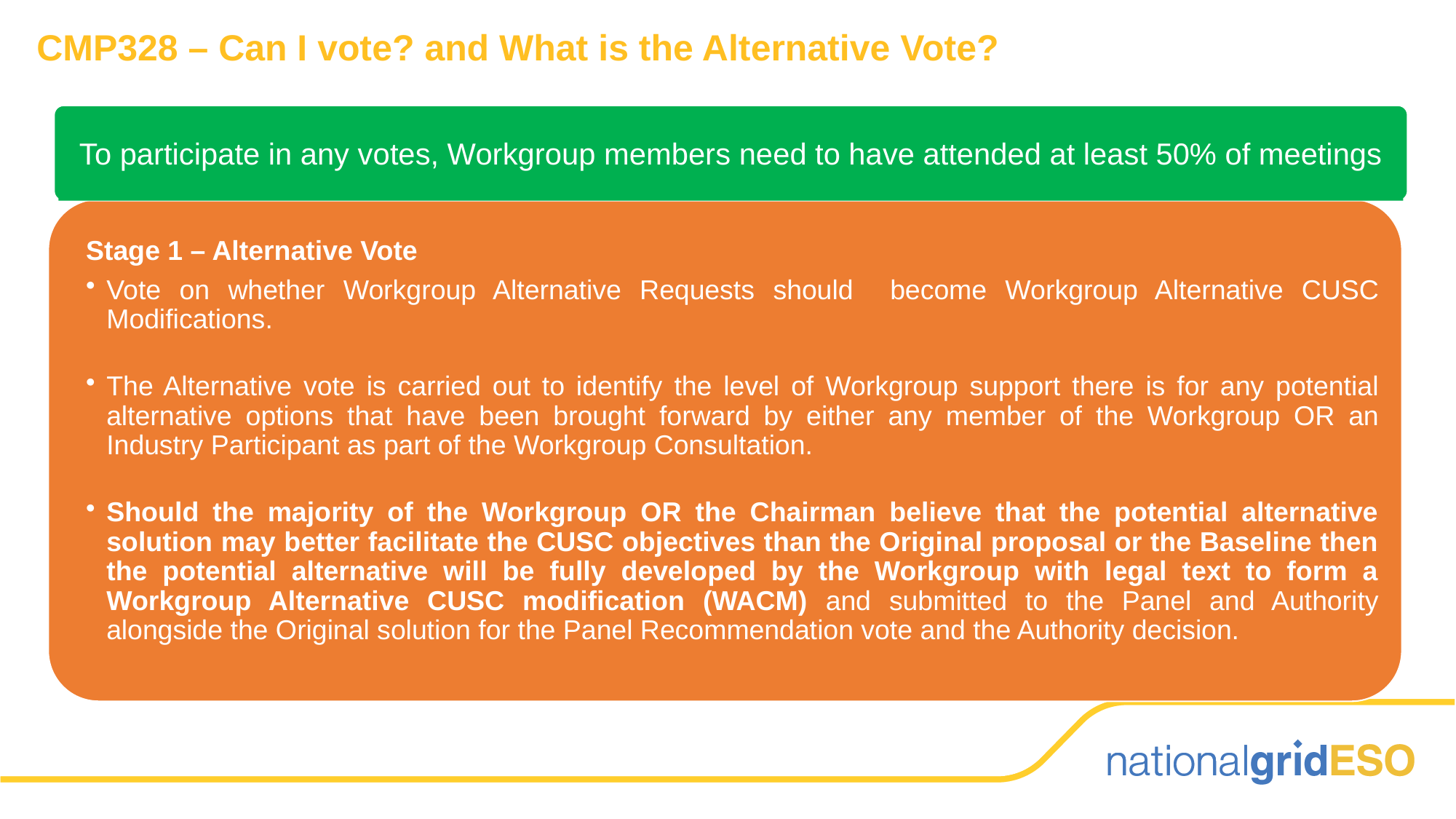

# CMP328 – Can I vote? and What is the Alternative Vote?

To participate in any votes, Workgroup members need to have attended at least 50% of meetings

Stage 1 – Alternative Vote
Vote on whether Workgroup Alternative Requests should  become Workgroup Alternative CUSC Modifications.

The Alternative vote is carried out to identify the level of Workgroup support there is for any potential alternative options that have been brought forward by either any member of the Workgroup OR an Industry Participant as part of the Workgroup Consultation.

Should the majority of the Workgroup OR the Chairman believe that the potential alternative solution may better facilitate the CUSC objectives than the Original proposal or the Baseline then the potential alternative will be fully developed by the Workgroup with legal text to form a Workgroup Alternative CUSC modification (WACM) and submitted to the Panel and Authority alongside the Original solution for the Panel Recommendation vote and the Authority decision.